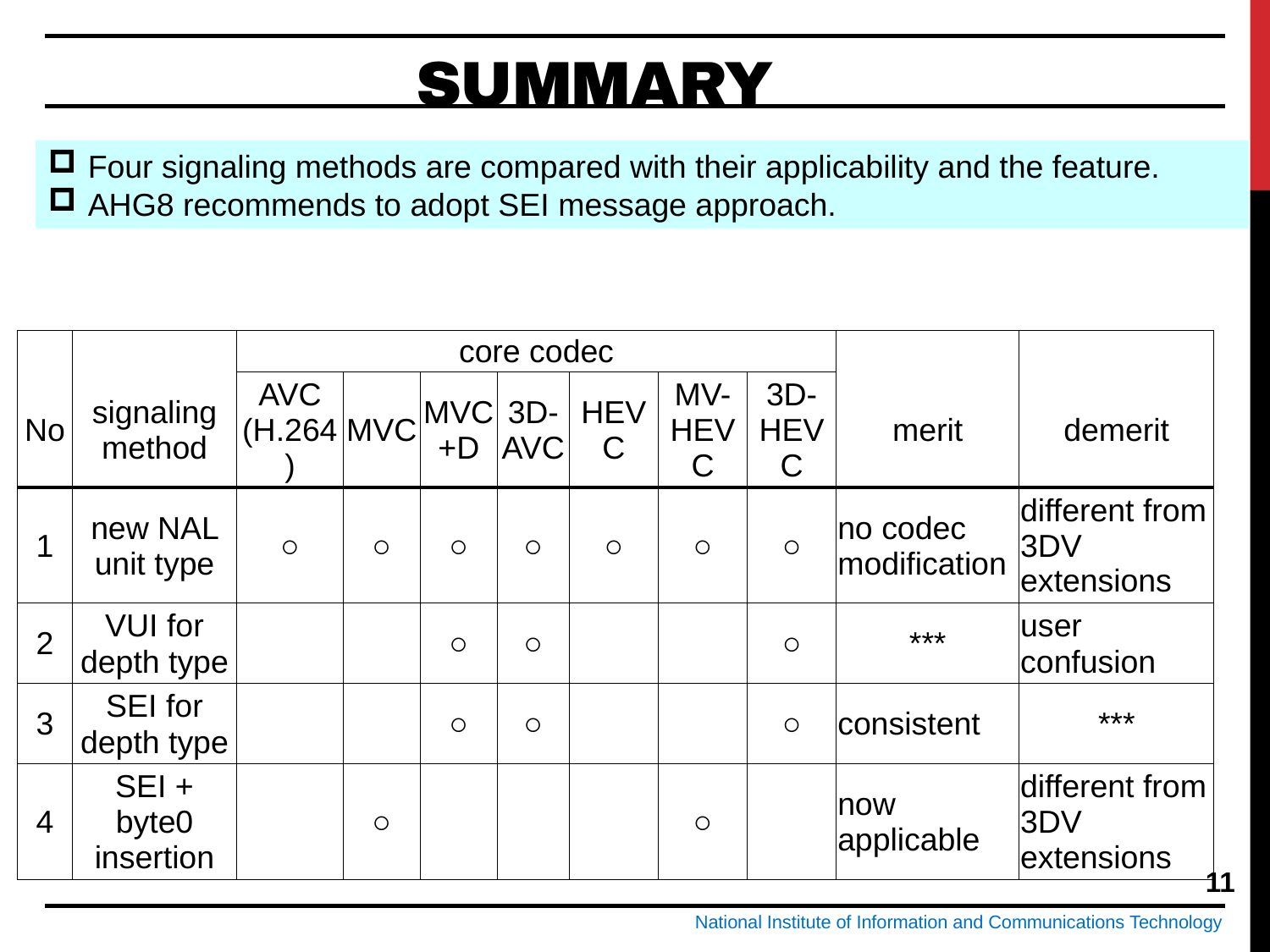

Summary
Four signaling methods are compared with their applicability and the feature.
AHG8 recommends to adopt SEI message approach.
|  |  | core codec |  |  |  |  |  |  |  |  |
| --- | --- | --- | --- | --- | --- | --- | --- | --- | --- | --- |
| No | signaling method | AVC (H.264) | MVC | MVC +D | 3D- AVC | HEVC | MV- HEVC | 3D- HEVC | merit | demerit |
| 1 | new NAL unit type | ○ | ○ | ○ | ○ | ○ | ○ | ○ | no codec modification | different from 3DV extensions |
| 2 | VUI for depth type |  |  | ○ | ○ |  |  | ○ | \*\*\* | user confusion |
| 3 | SEI for depth type |  |  | ○ | ○ |  |  | ○ | consistent | \*\*\* |
| 4 | SEI + byte0 insertion |  | ○ |  |  |  | ○ |  | now applicable | different from 3DV extensions |
11